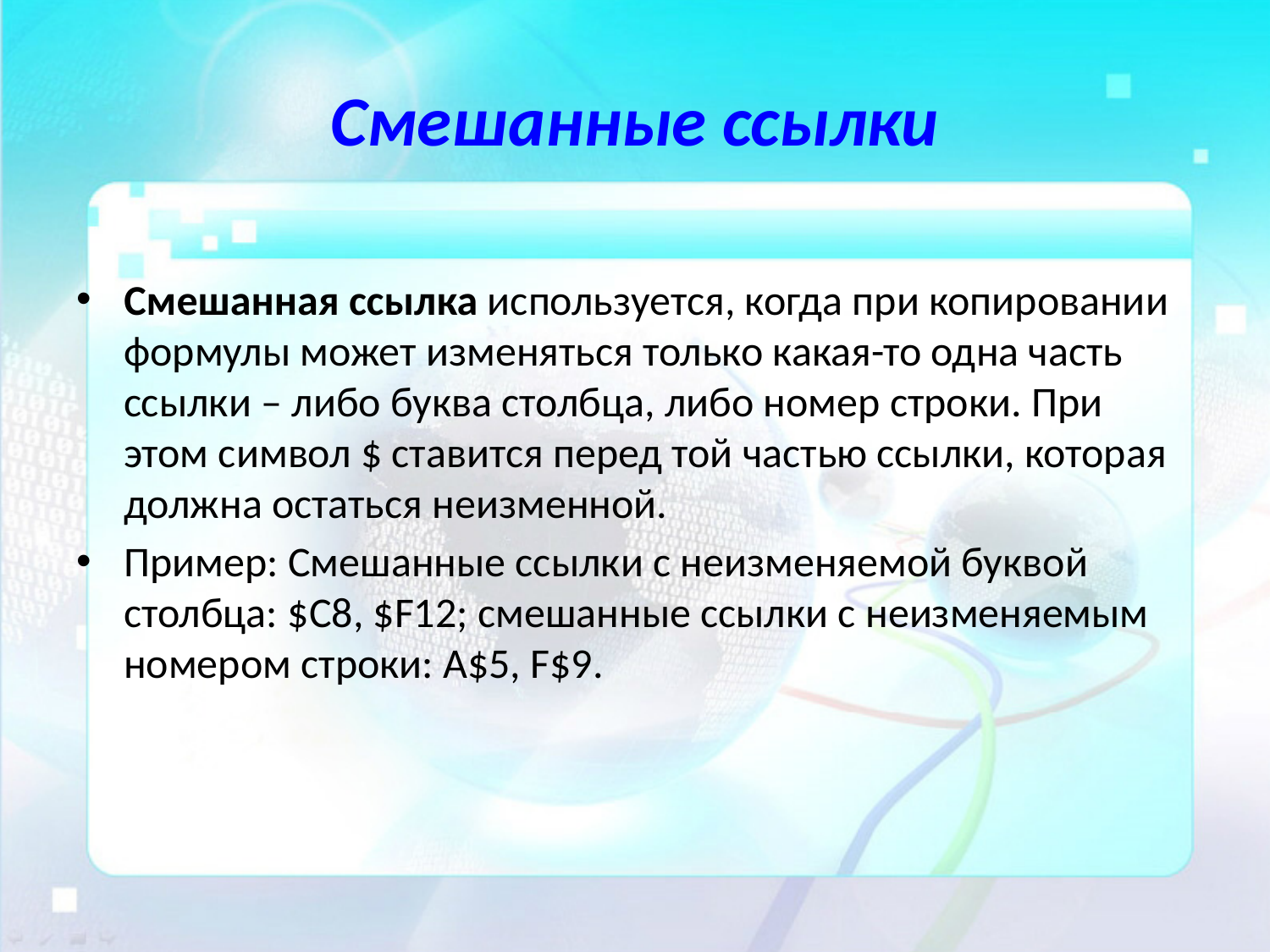

# Смешанные ссылки
Смешанная ссылка используется, когда при копировании формулы может изменяться только какая-то одна часть ссылки – либо буква столбца, либо номер строки. При этом символ $ ставится перед той частью ссылки, которая должна остаться неизменной.
Пример: Смешанные ссылки с неизменяемой буквой столбца: $C8, $F12; смешанные ссылки с неизменяемым номером строки: A$5, F$9.